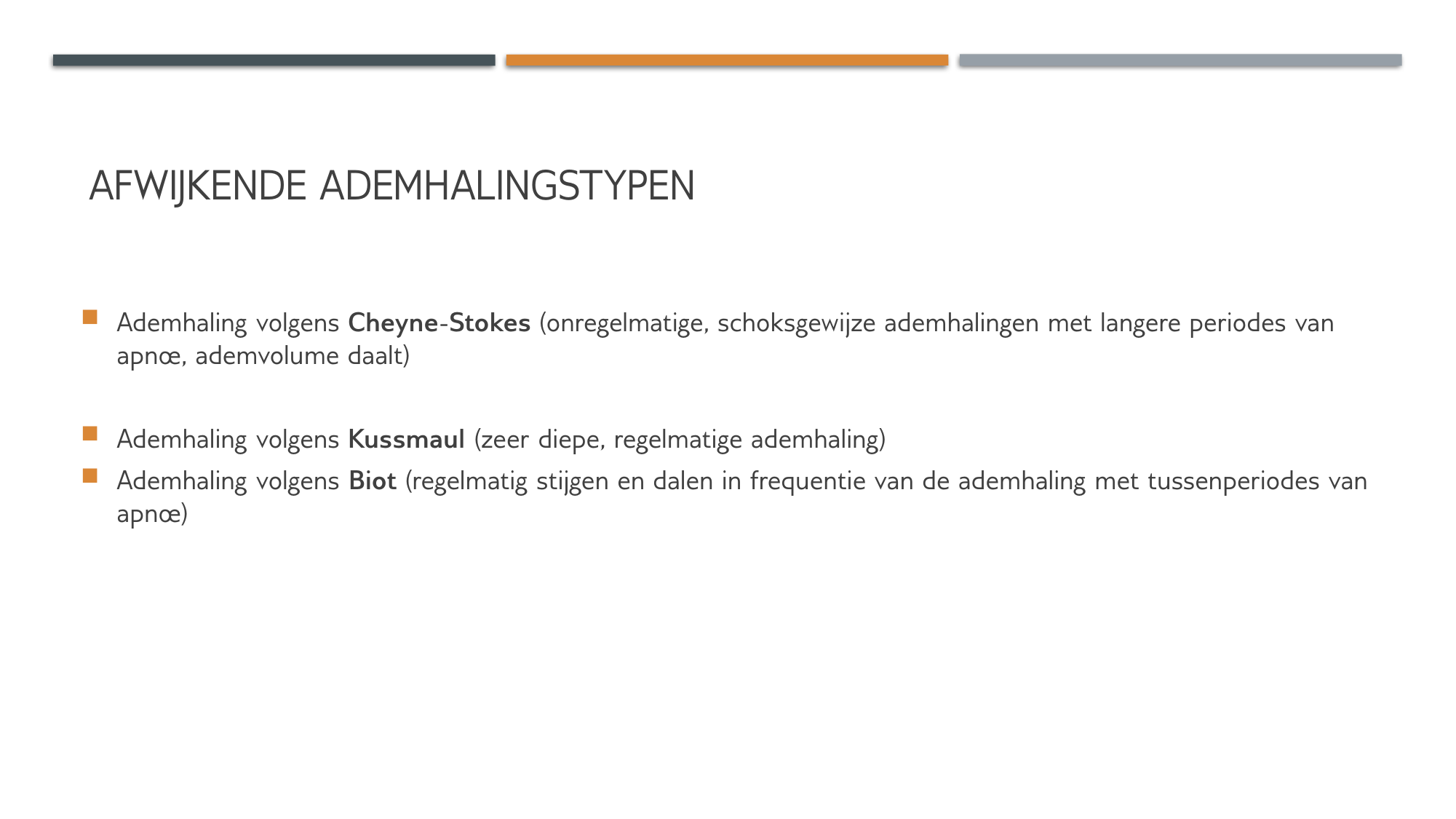

# Afwijkende ademhalingstypen

Ademhaling volgens Cheyne-Stokes (onregelmatige, schoksgewijze ademhalingen met langere periodes van apnoe, ademvolume daalt)

Ademhaling volgens Kussmaul (zeer diepe, regelmatige ademhaling)
Ademhaling volgens Biot (regelmatig stijgen en dalen in frequentie van de ademhaling met tussenperiodes van apnoe)